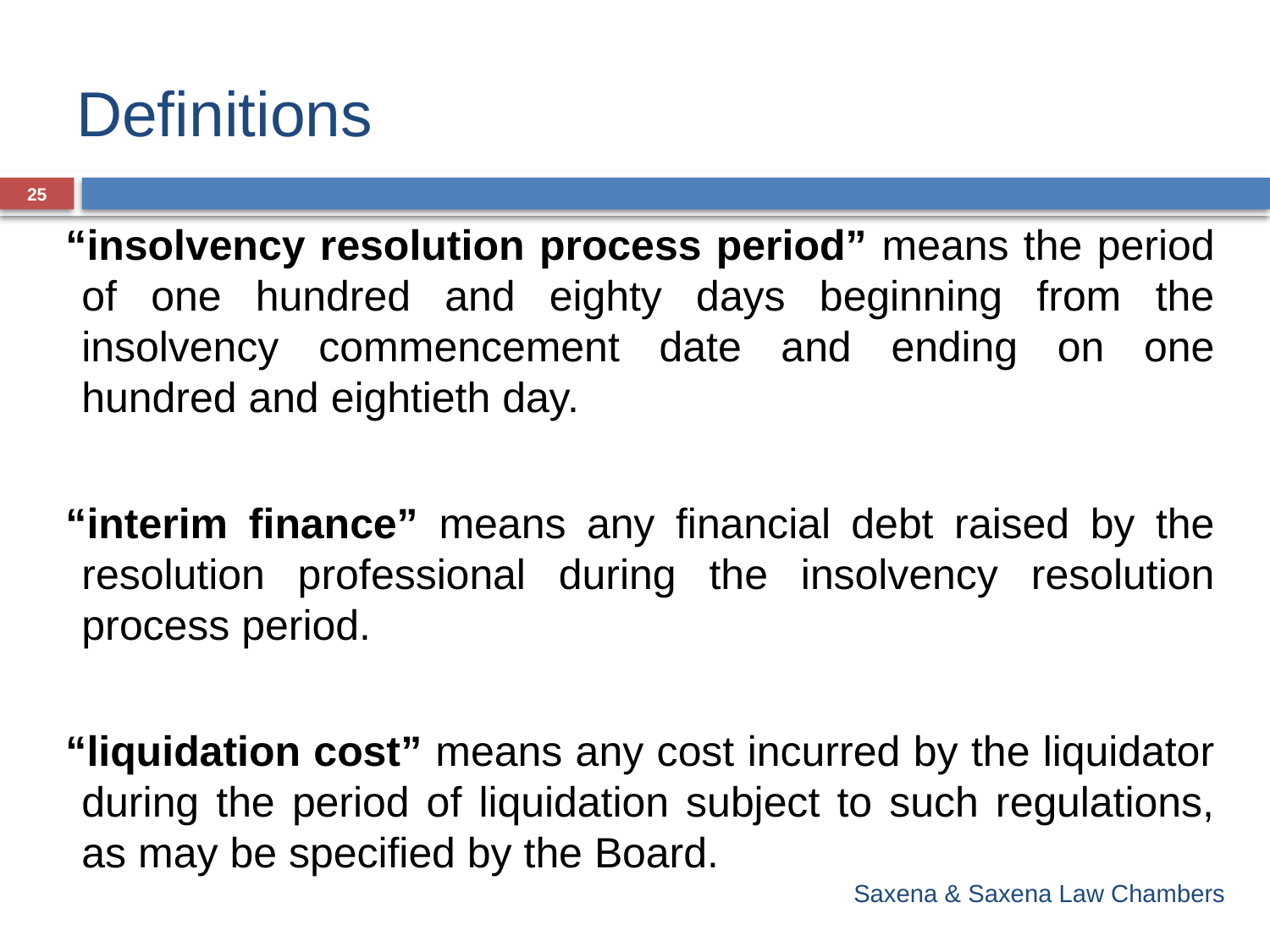

# Definitions
25
“insolvency resolution process period” means the period of one hundred and eighty days beginning from the insolvency commencement date and ending on one hundred and eightieth day.

“interim finance” means any financial debt raised by the resolution professional during the insolvency resolution process period.

“liquidation cost” means any cost incurred by the liquidator during the period of liquidation subject to such regulations, as may be specified by the Board.

Saxena & Saxena Law Chambers